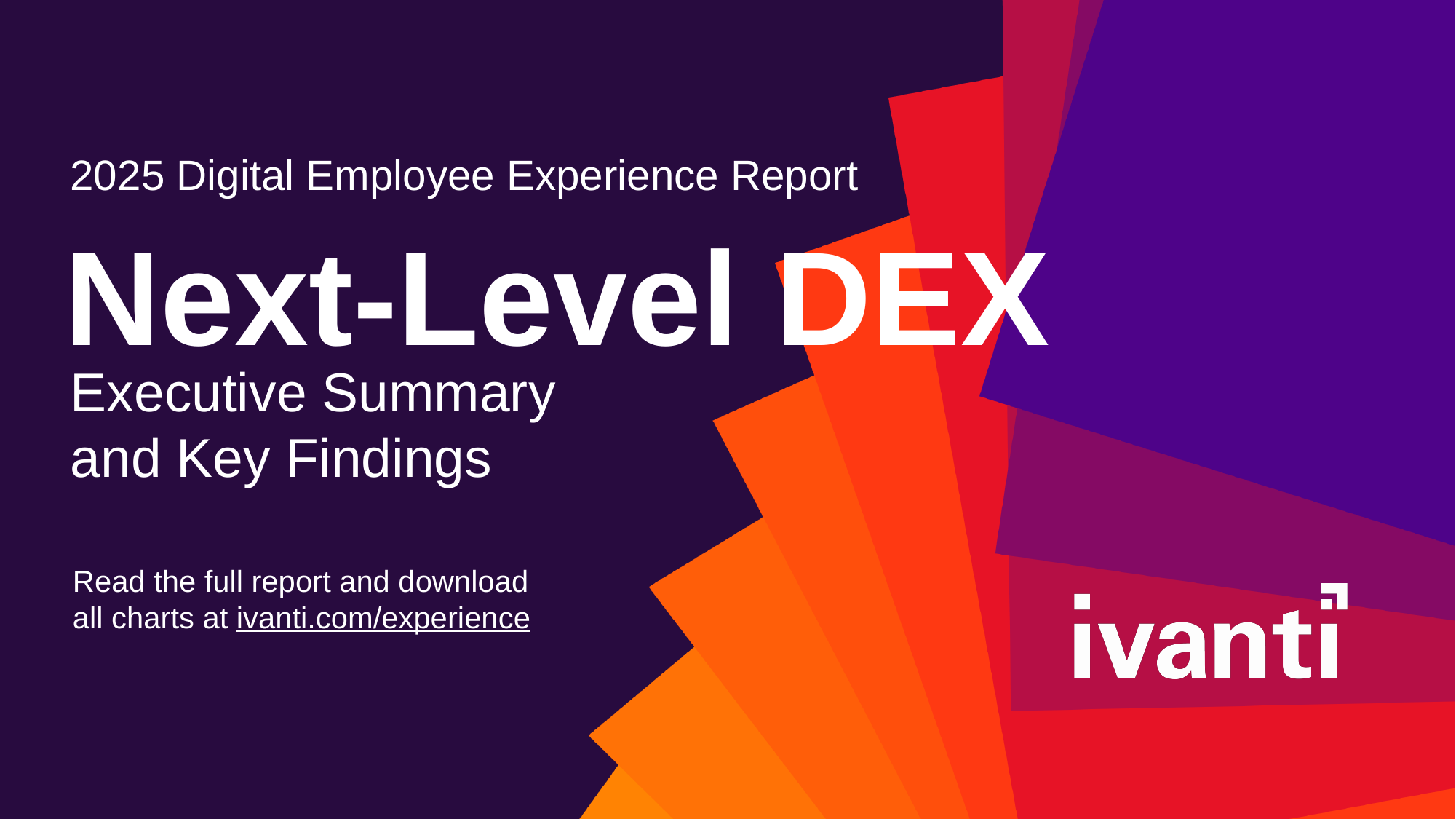

2025 Digital Employee Experience Report
Next-Level DEX
Executive Summary
and Key Findings
Read the full report and download
all charts at ivanti.com/experience